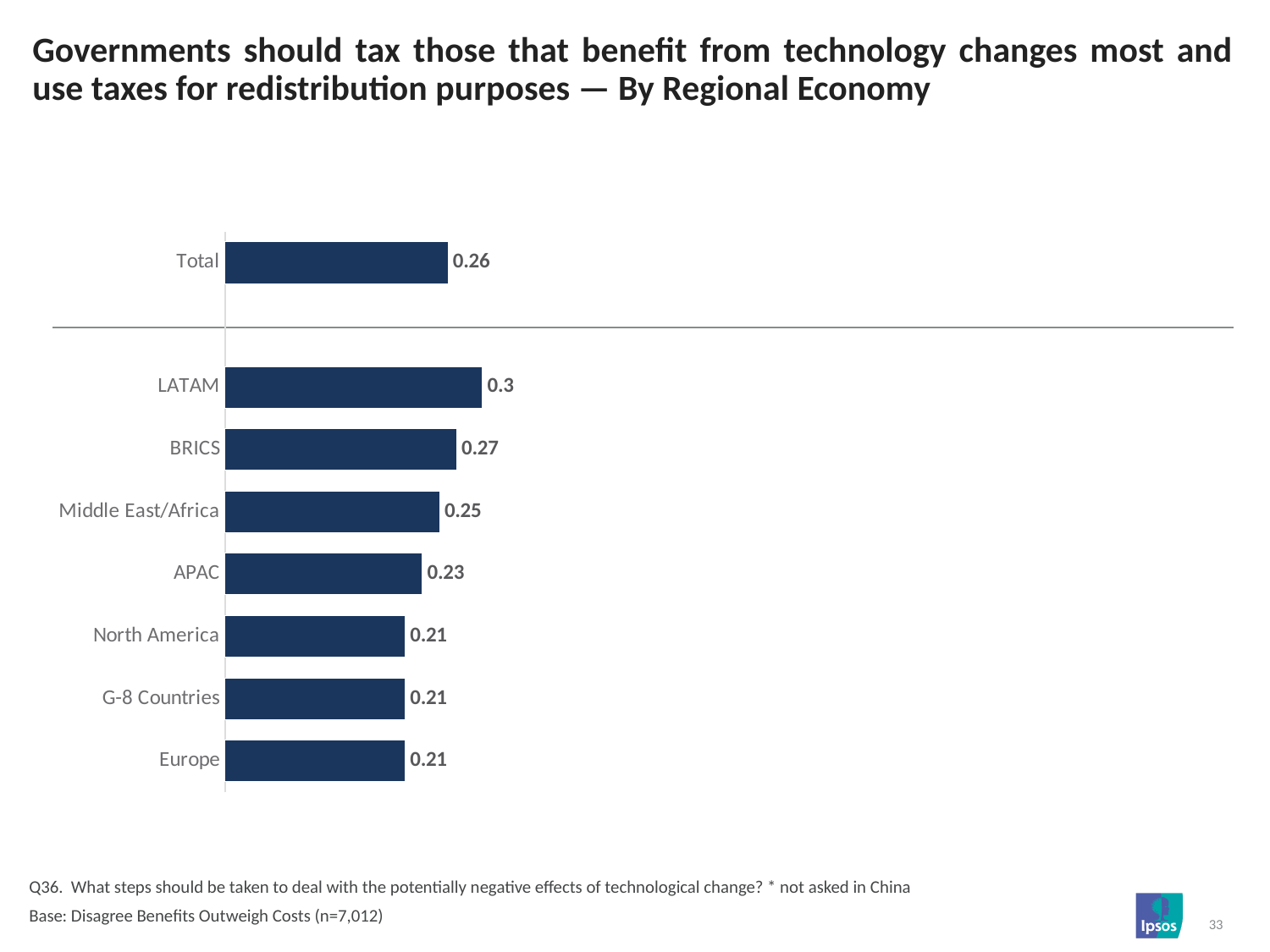

# Governments should tax those that benefit from technology changes most and use taxes for redistribution purposes — By Regional Economy

### Chart

| Category | Column2 |
|---|---|
| Total | 0.26 |
|  | None |
| LATAM | 0.3 |
| BRICS | 0.27 |
| Middle East/Africa | 0.25 |
| APAC | 0.23 |
| North America | 0.21 |
| G-8 Countries | 0.21 |
| Europe | 0.21 |
Q36.  What steps should be taken to deal with the potentially negative effects of technological change? * not asked in China
Base: Disagree Benefits Outweigh Costs (n=7,012)